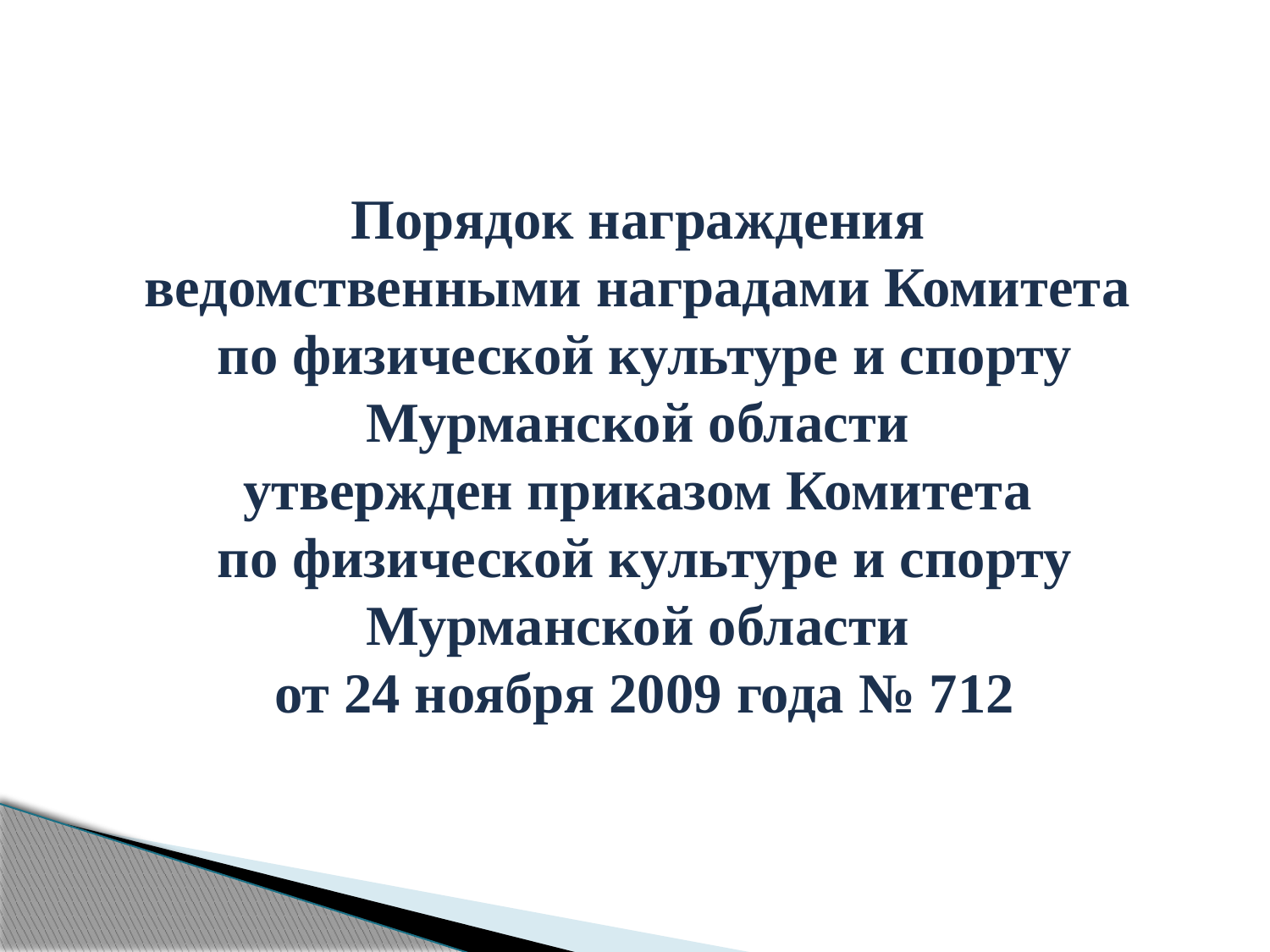

Порядок награждения
ведомственными наградами Комитета
по физической культуре и спорту Мурманской области
утвержден приказом Комитета
по физической культуре и спорту Мурманской области
от 24 ноября 2009 года № 712